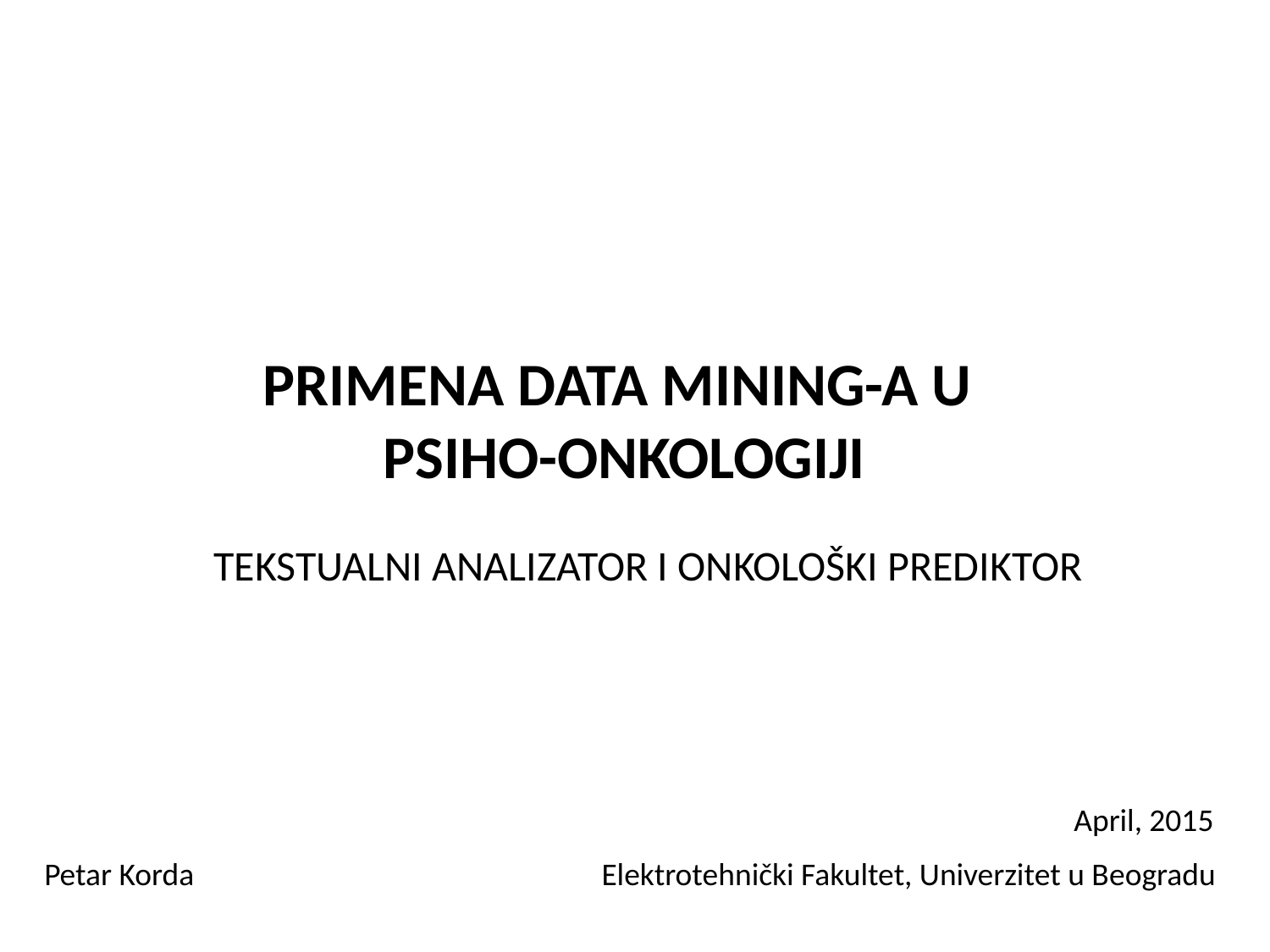

# PRIMENA DATA MINING-A U PSIHO-ONKOLOGIJI
	TEKSTUALNI ANALIZATOR I ONKOLOŠKI PREDIKTOR
April, 2015
Petar Korda
Elektrotehnički Fakultet, Univerzitet u Beogradu